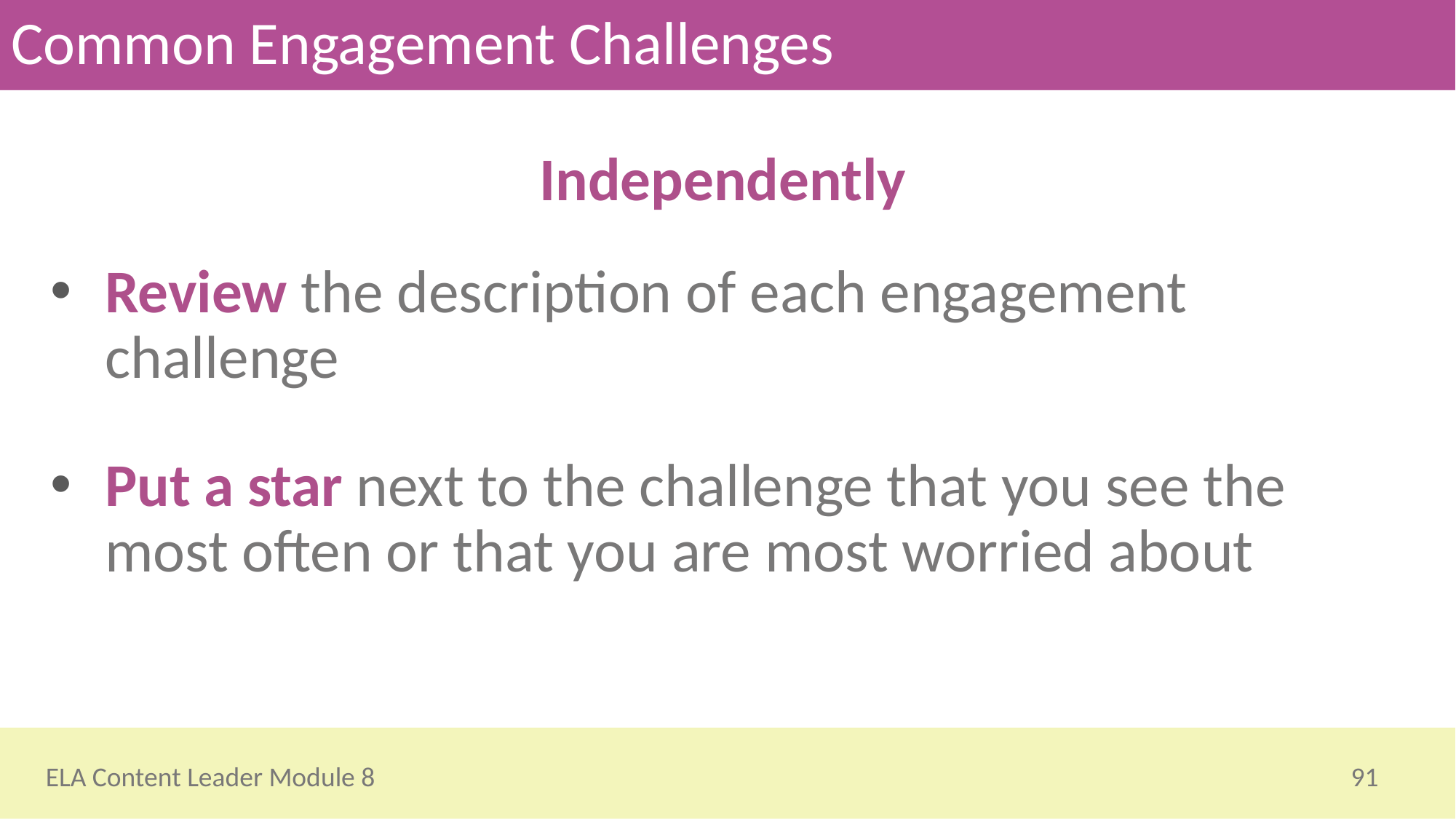

# Common Engagement Challenges
Independently

Review the description of each engagement challenge

Put a star next to the challenge that you see the most often or that you are most worried about

91